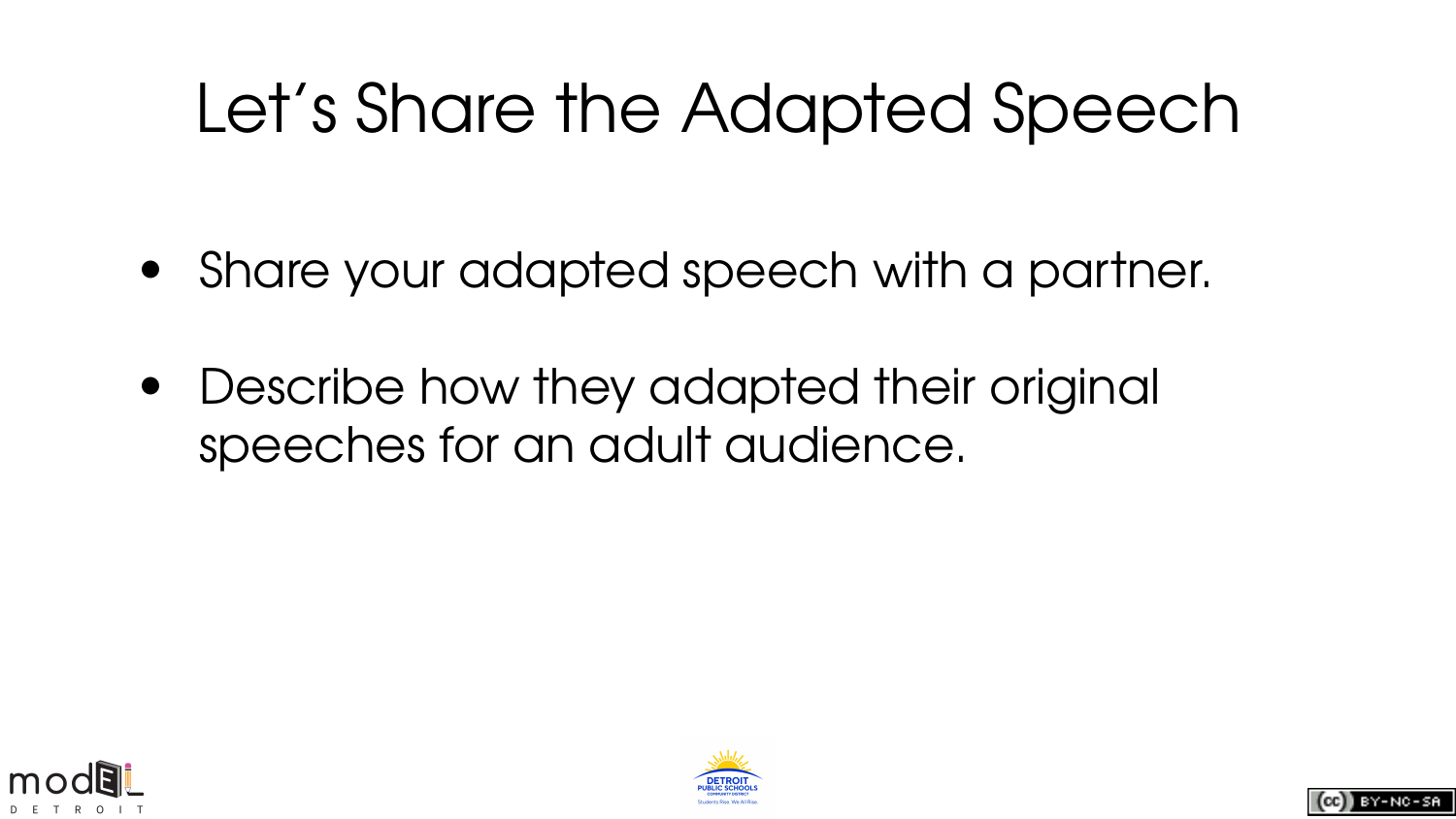

# Let’s Share the Adapted Speech
Share your adapted speech with a partner.

Describe how they adapted their original speeches for an adult audience.